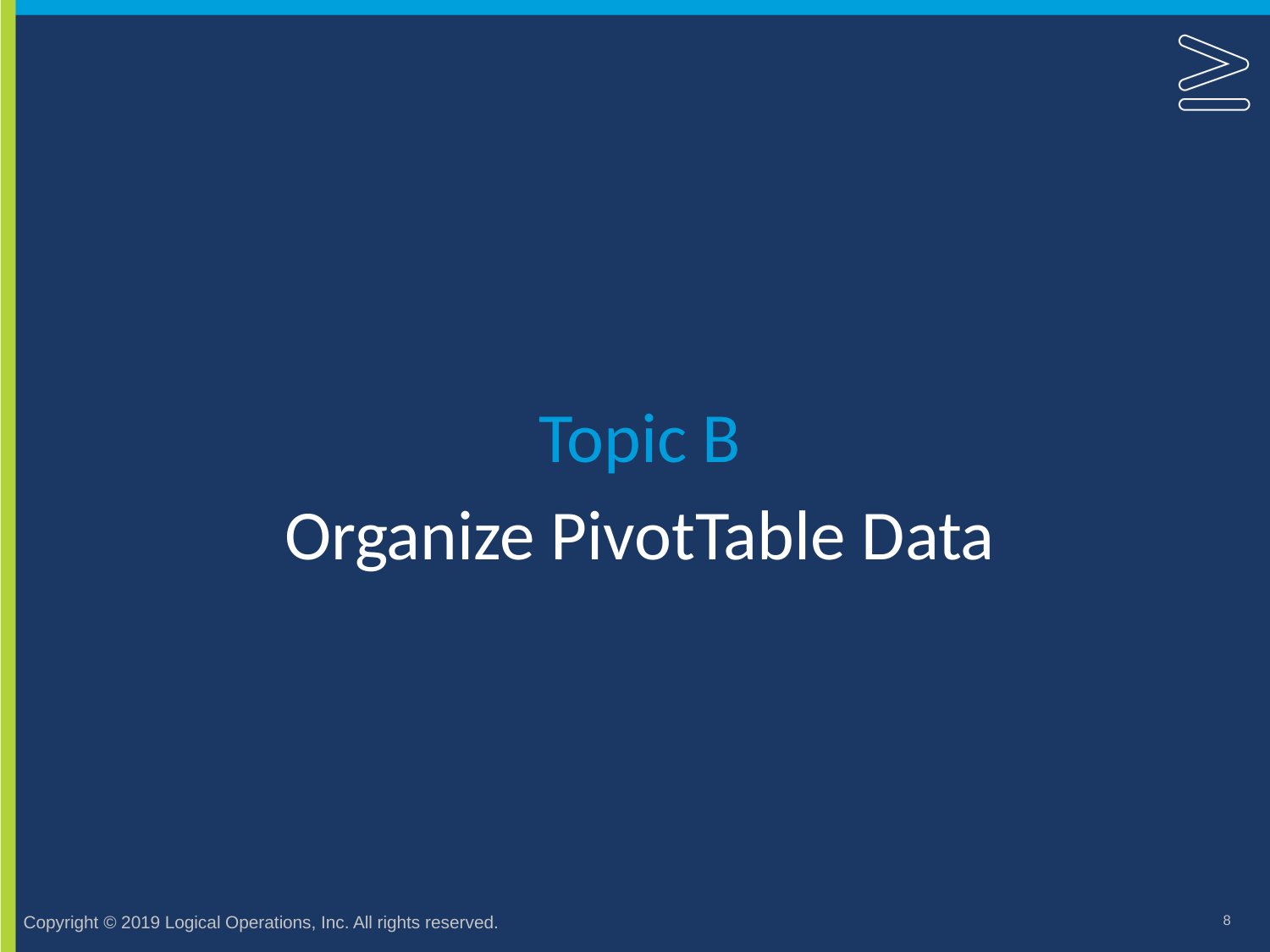

Topic B
# Organize PivotTable Data
8